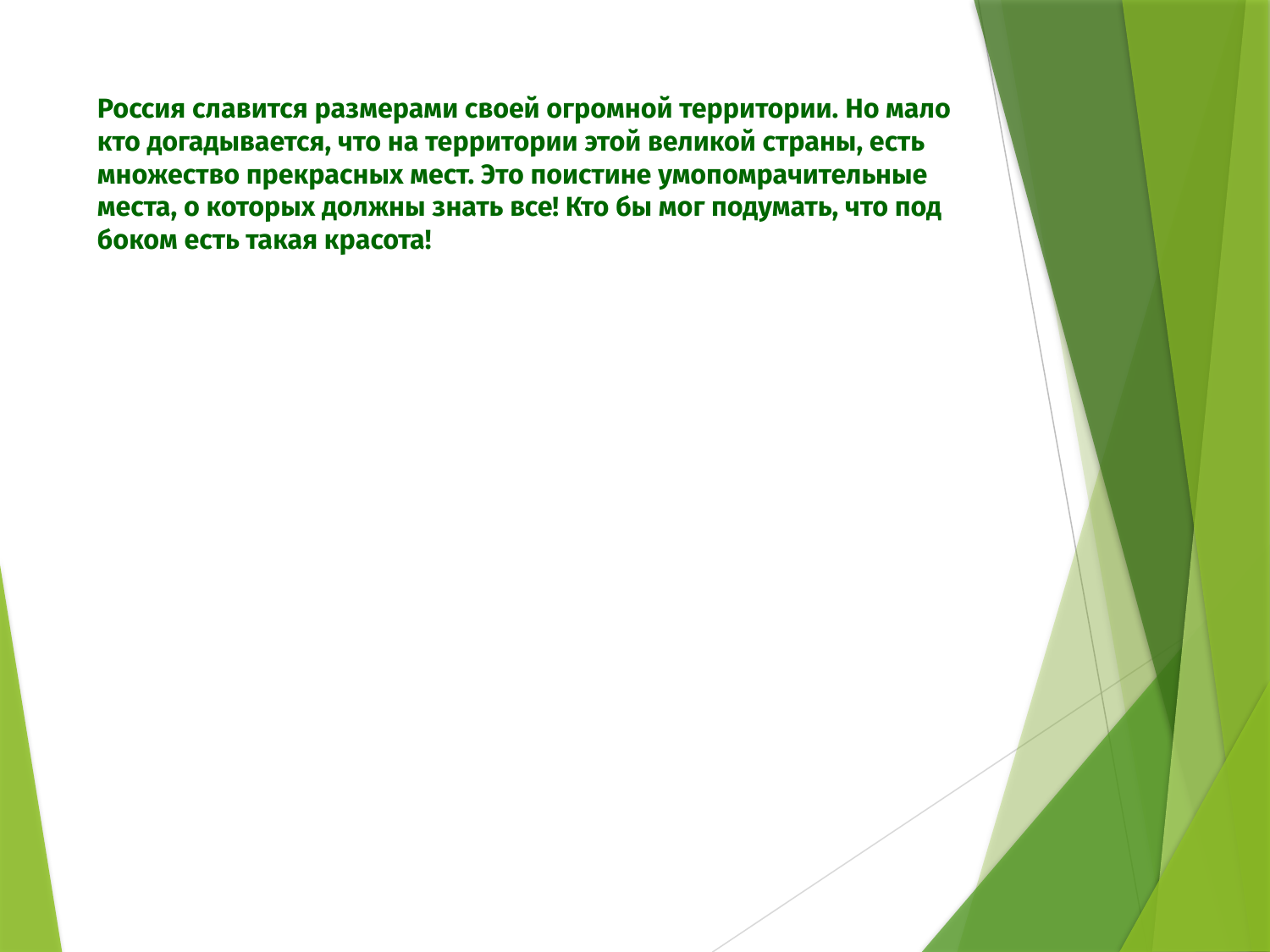

# Россия славится размерами своей огромной территории. Но мало кто догадывается, что на территории этой великой страны, есть множество прекрасных мест. Это поистине умопомрачительные места, о которых должны знать все! Кто бы мог подумать, что под боком есть такая красота!